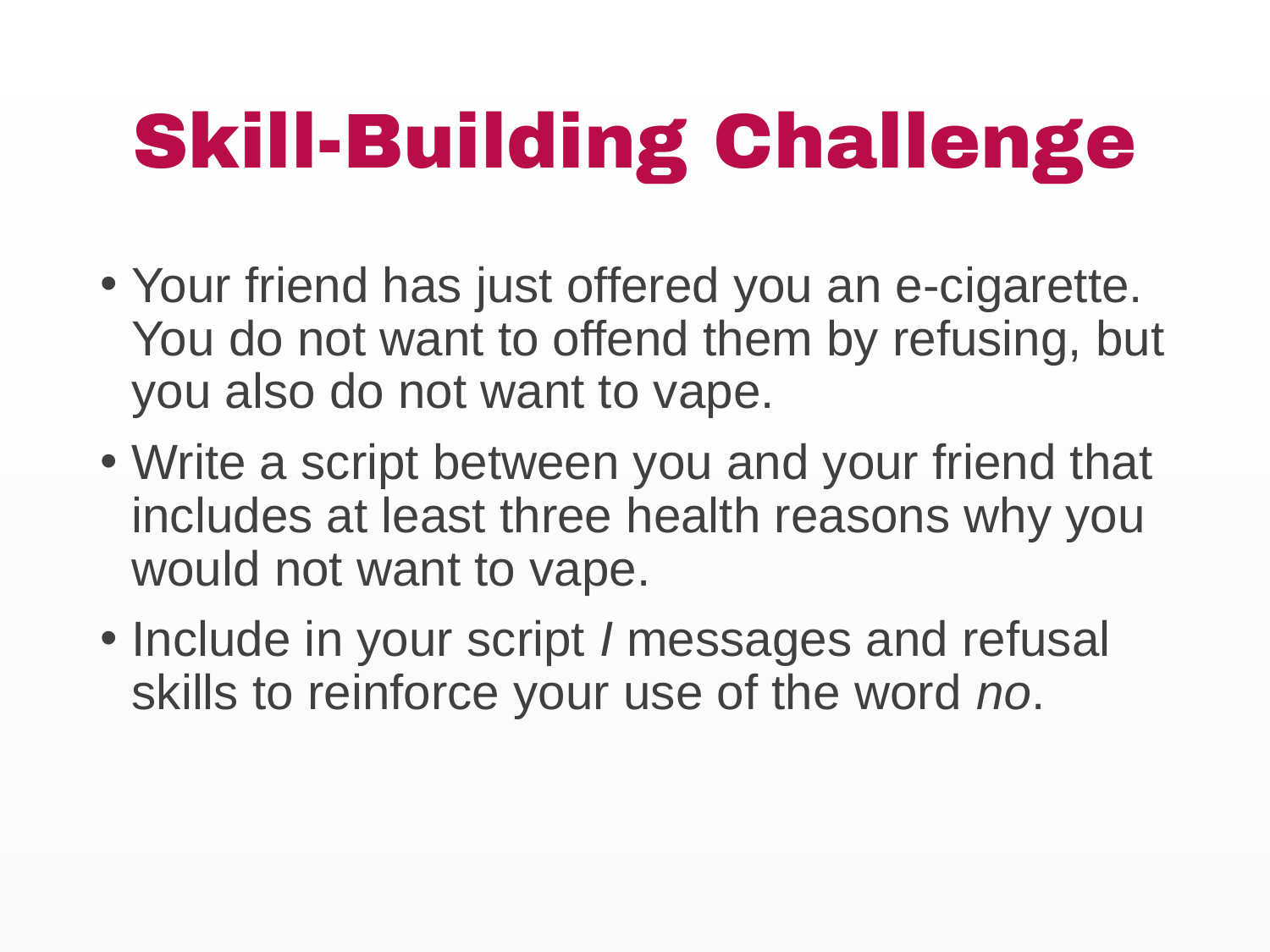

# Skill-Building Challenge
Your friend has just offered you an e-cigarette. You do not want to offend them by refusing, but you also do not want to vape.
Write a script between you and your friend that includes at least three health reasons why you would not want to vape.
Include in your script I messages and refusal skills to reinforce your use of the word no.